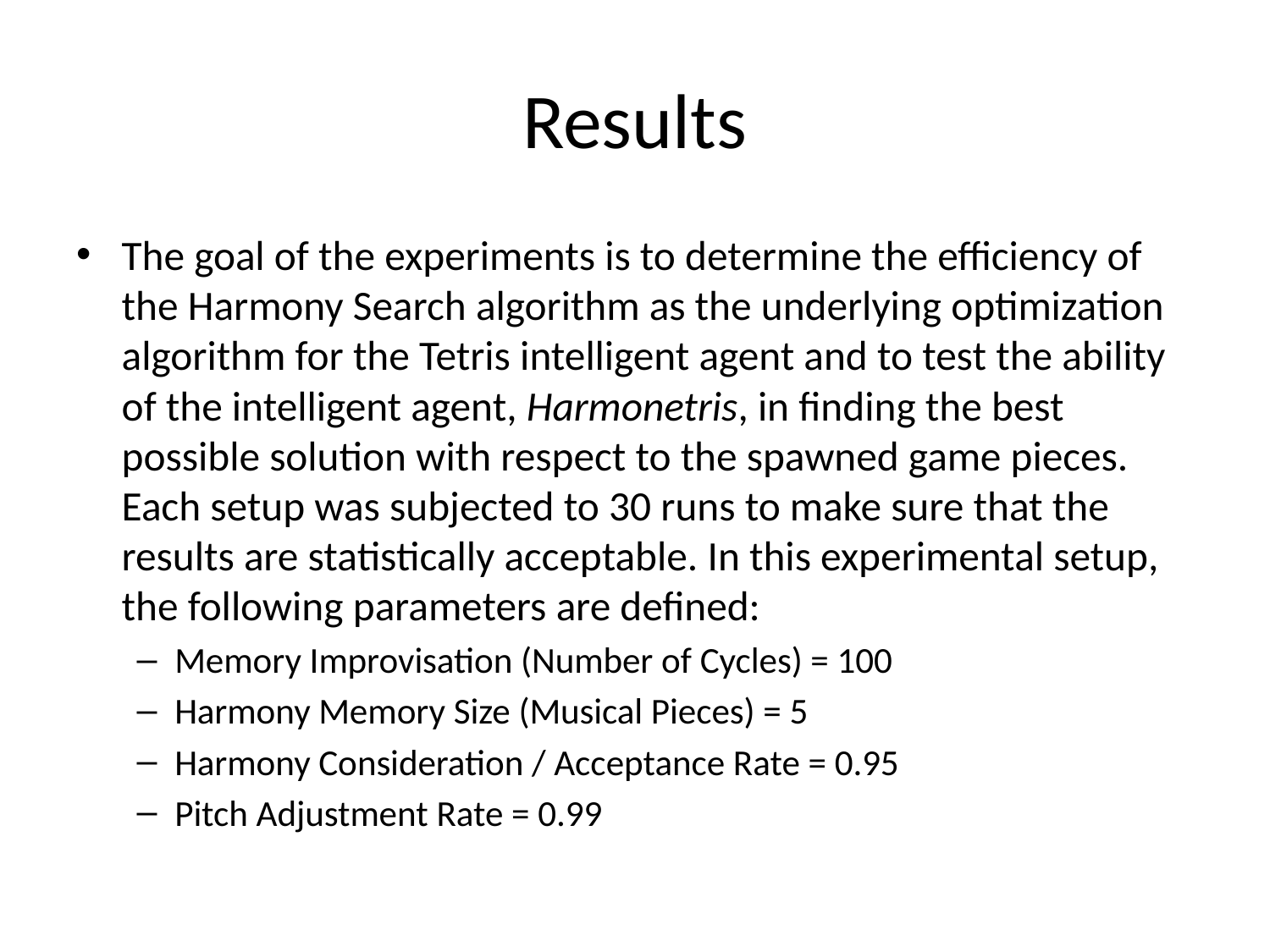

# Results
The goal of the experiments is to determine the efficiency of the Harmony Search algorithm as the underlying optimization algorithm for the Tetris intelligent agent and to test the ability of the intelligent agent, Harmonetris, in finding the best possible solution with respect to the spawned game pieces. Each setup was subjected to 30 runs to make sure that the results are statistically acceptable. In this experimental setup, the following parameters are defined:
Memory Improvisation (Number of Cycles) = 100
Harmony Memory Size (Musical Pieces) = 5
Harmony Consideration / Acceptance Rate = 0.95
Pitch Adjustment Rate = 0.99